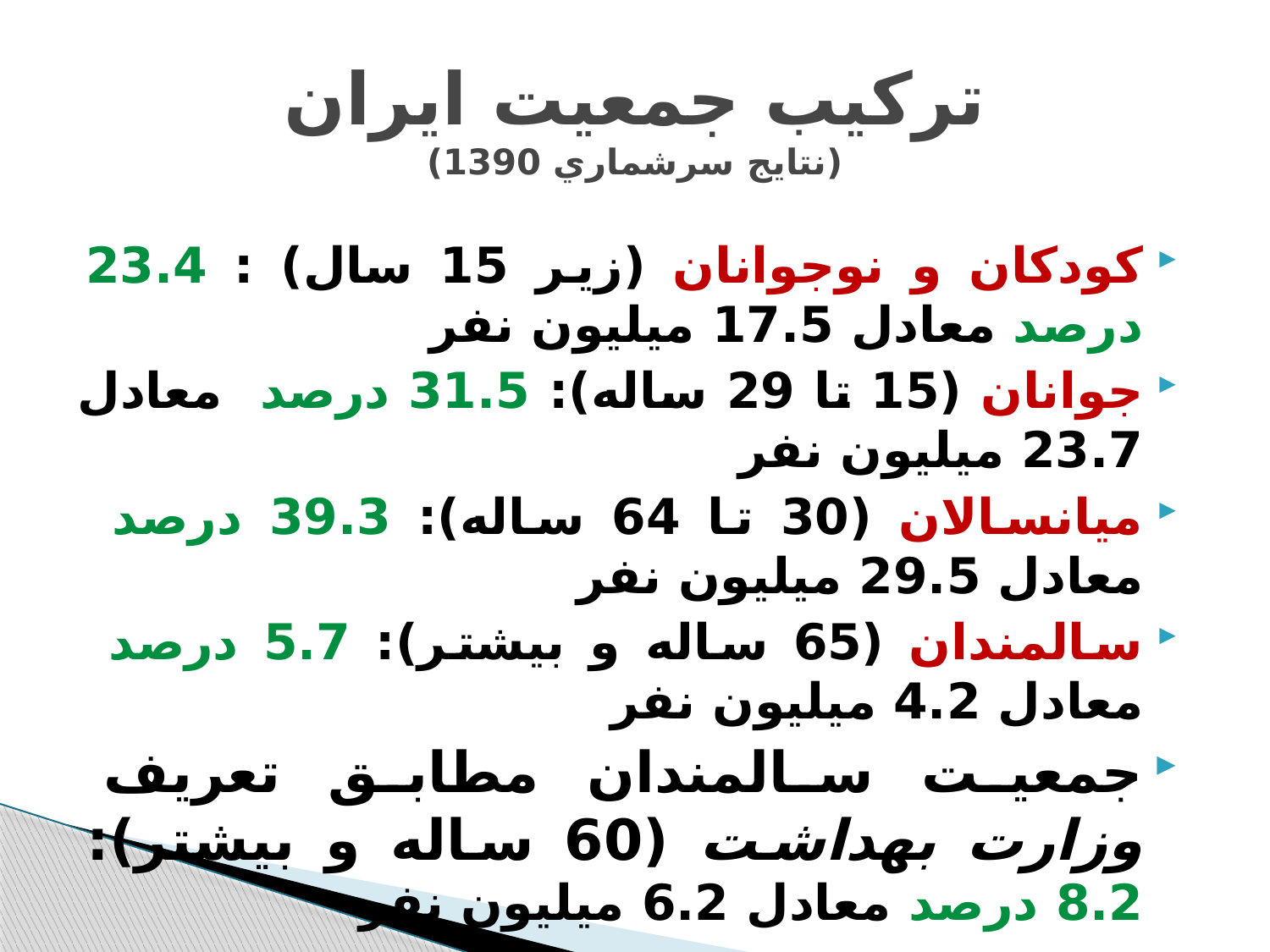

# ترکیب جمعیت ایران (نتايج سرشماري 1390)
کودکان و نوجوانان (زیر 15 سال) : 23.4 درصد معادل 17.5 ميليون نفر
جوانان (15 تا 29 ساله): 31.5 درصد  معادل 23.7 ميليون نفر
میانسالان (30 تا 64 ساله): 39.3 درصد  معادل 29.5 ميليون نفر
سالمندان (65 ساله و بیشتر): 5.7 درصد  معادل 4.2 ميليون نفر
جمعيت سالمندان مطابق تعريف وزارت بهداشت (60 ساله و بیشتر): 8.2 درصد معادل 6.2 ميليون نفر